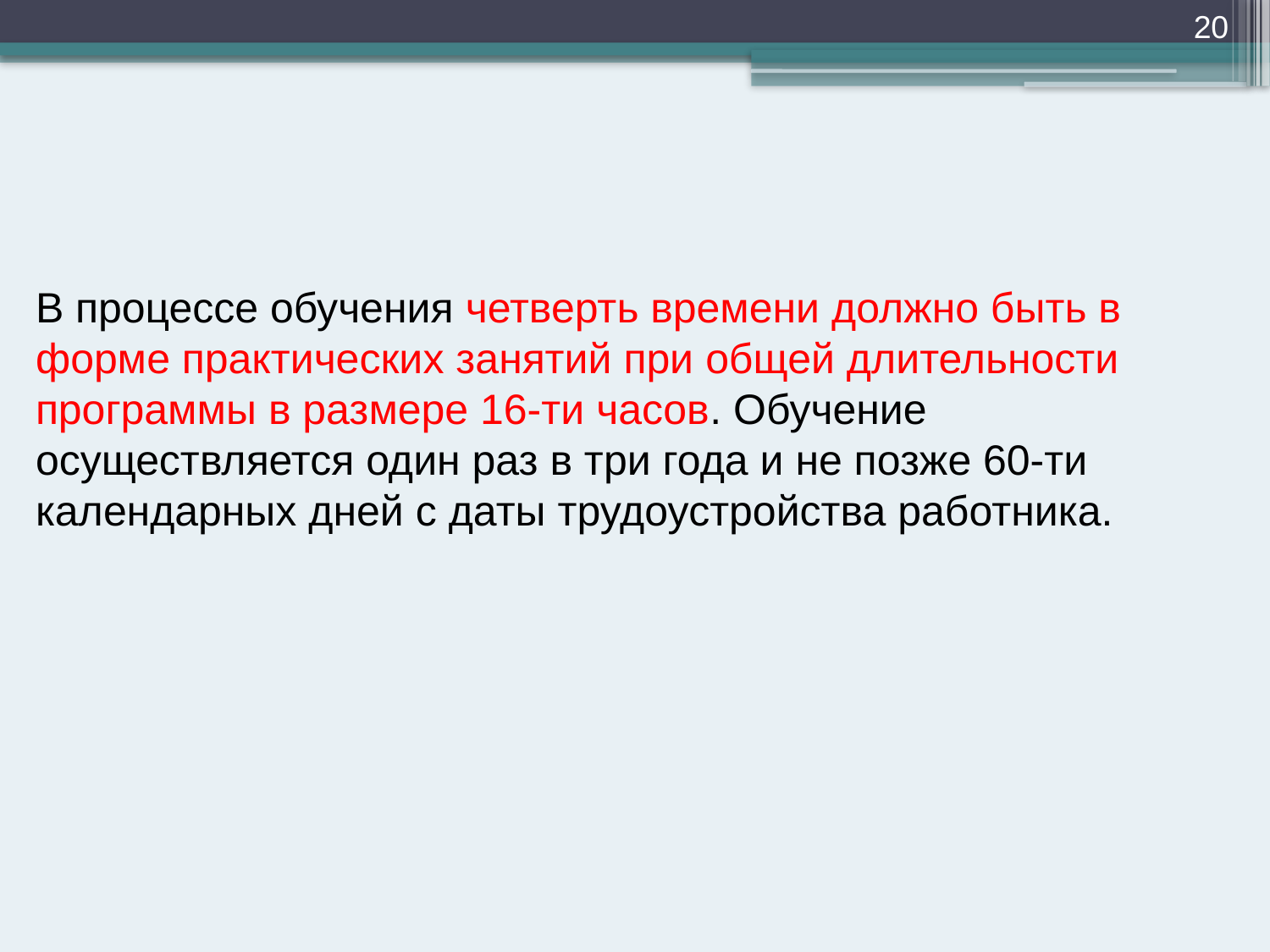

20
В процессе обучения четверть времени должно быть в форме практических занятий при общей длительности программы в размере 16-ти часов. Обучение осуществляется один раз в три года и не позже 60-ти календарных дней с даты трудоустройства работника.